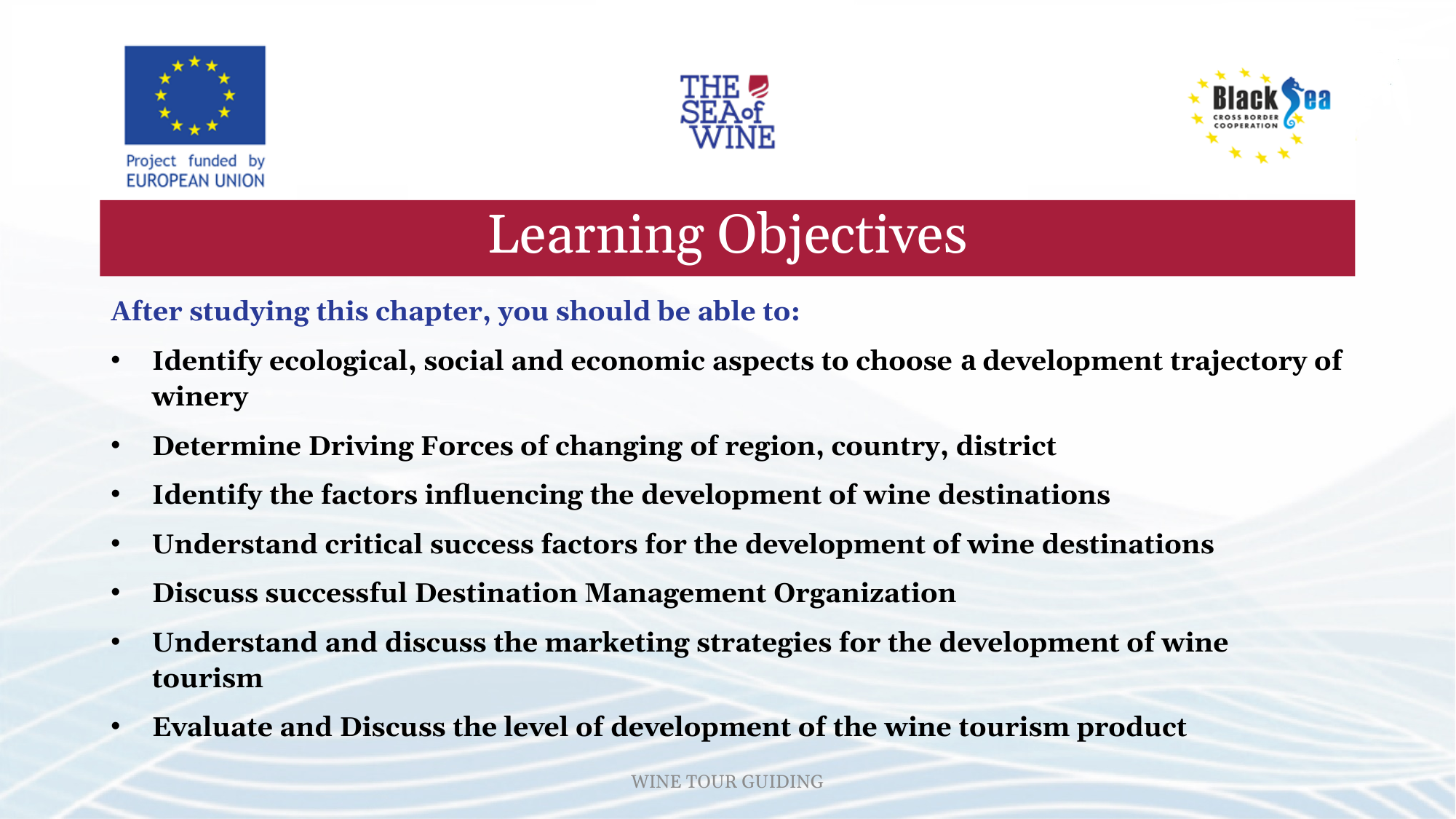

# Learning Objectives
After studying this chapter, you should be able to:
Identify ecological, social and economic aspects to choose а development trajectory of winery
Determine Driving Forces of changing of region, country, district
Identify the factors influencing the development of wine destinations
Understand critical success factors for the development of wine destinations
Discuss successful Destination Management Organization
Understand and discuss the marketing strategies for the development of wine tourism
Evaluate and Discuss the level of development of the wine tourism product
WINE TOUR GUIDING